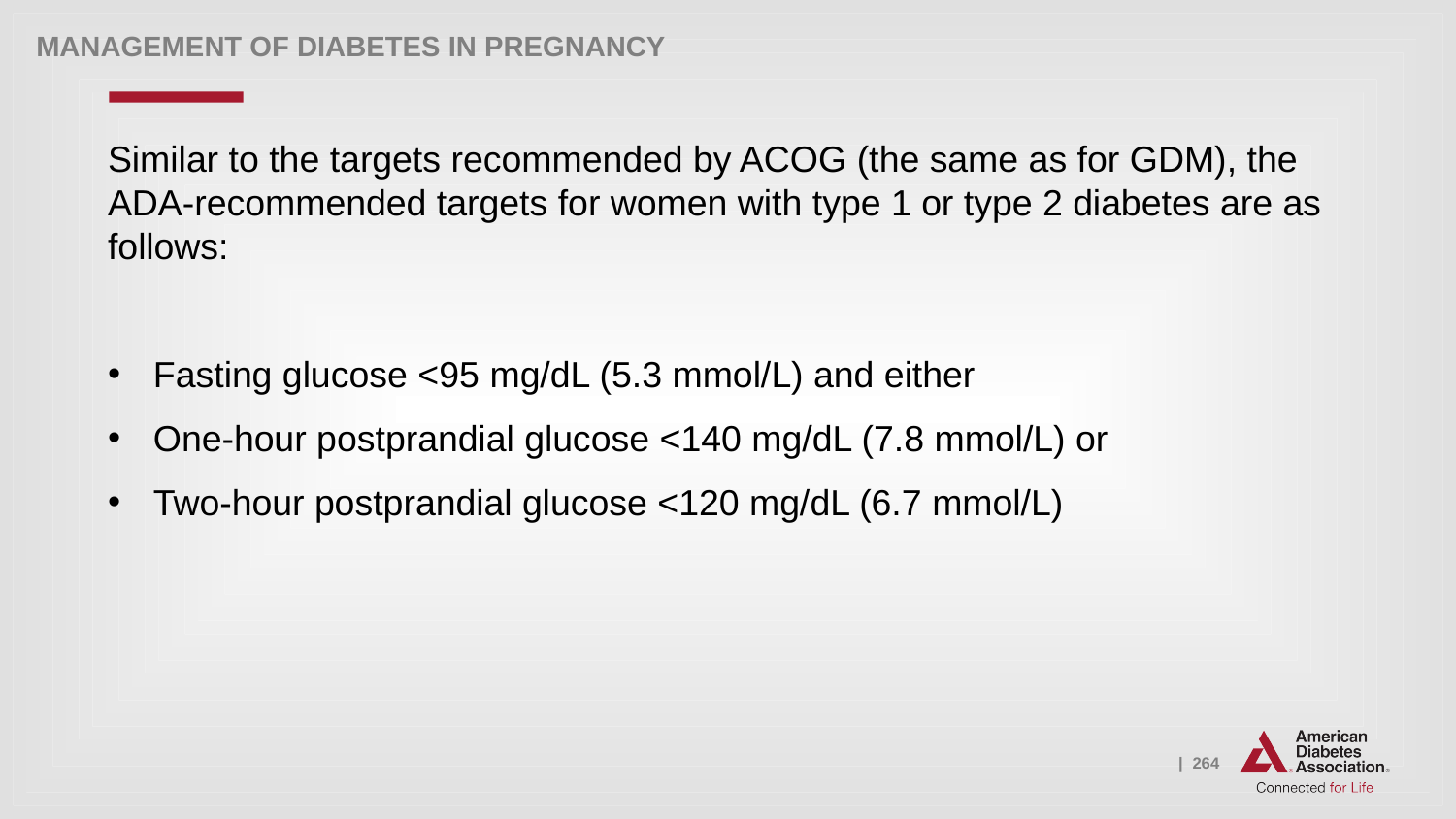

Management of Diabetes in Pregnancy
Similar to the targets recommended by ACOG (the same as for GDM), the ADA-recommended targets for women with type 1 or type 2 diabetes are as follows:

Fasting glucose <95 mg/dL (5.3 mmol/L) and either
One-hour postprandial glucose <140 mg/dL (7.8 mmol/L) or
Two-hour postprandial glucose <120 mg/dL (6.7 mmol/L)